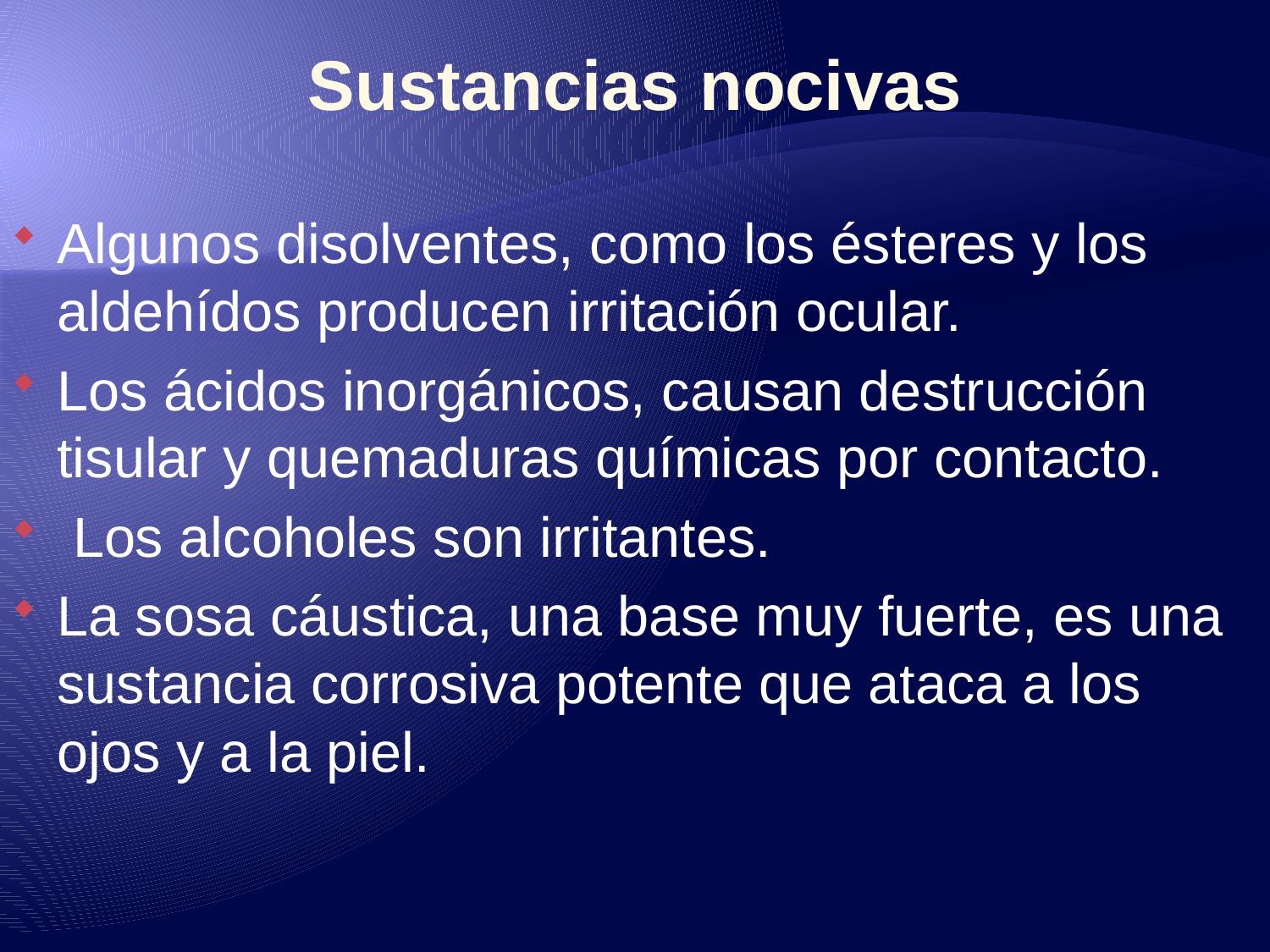

# Sustancias nocivas

Algunos disolventes, como los ésteres y los aldehídos producen irritación ocular.
Los ácidos inorgánicos, causan destrucción tisular y quemaduras químicas por contacto.
 Los alcoholes son irritantes.
La sosa cáustica, una base muy fuerte, es una sustancia corrosiva potente que ataca a los ojos y a la piel.